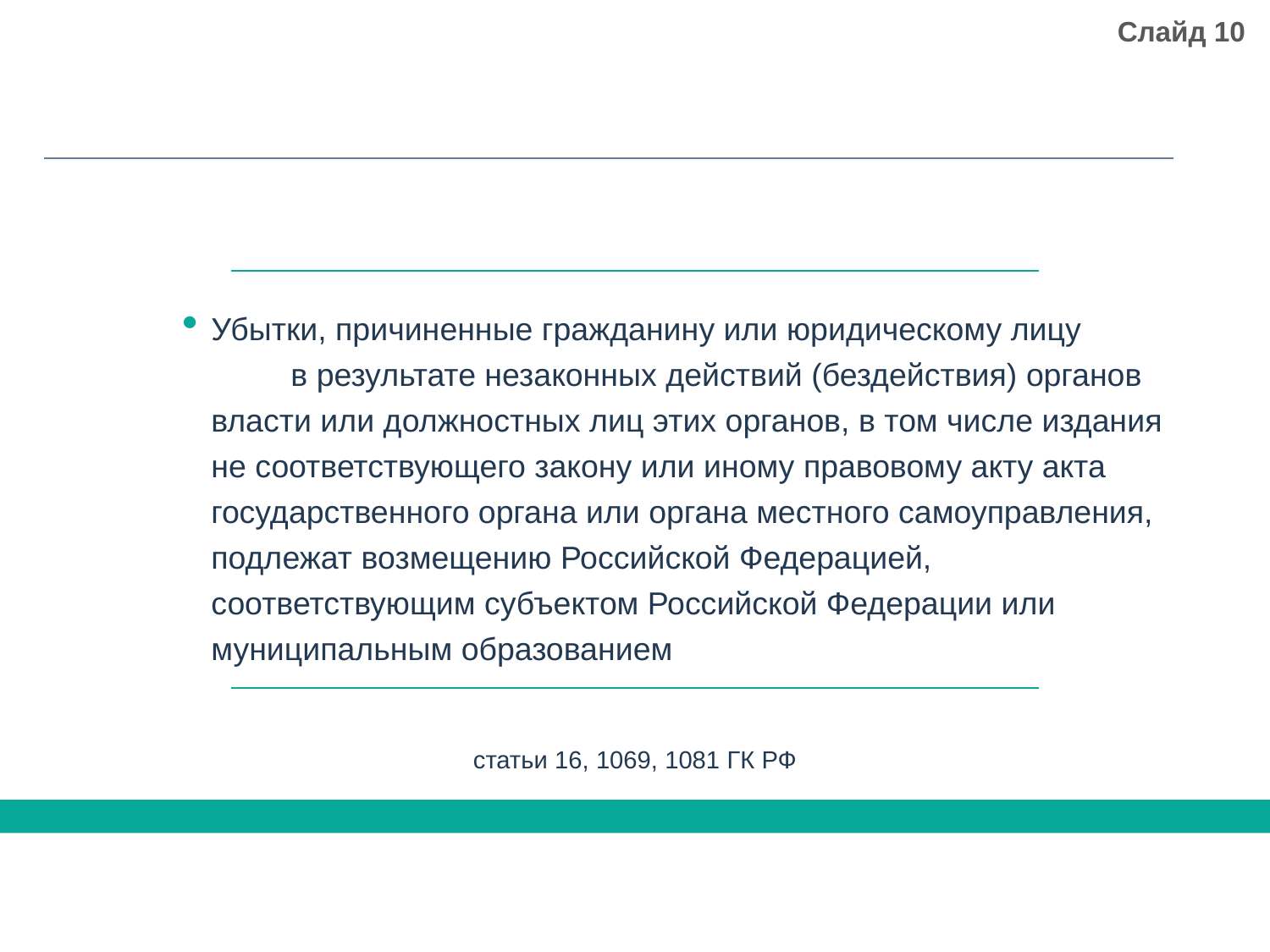

Слайд 10

Убытки, причиненные гражданину или юридическому лицу                    в результате незаконных действий (бездействия) органов власти или должностных лиц этих органов, в том числе издания не соответствующего закону или иному правовому акту акта государственного органа или органа местного самоуправления, подлежат возмещению Российской Федерацией, соответствующим субъектом Российской Федерации или муниципальным образованием

статьи 16, 1069, 1081 ГК РФ